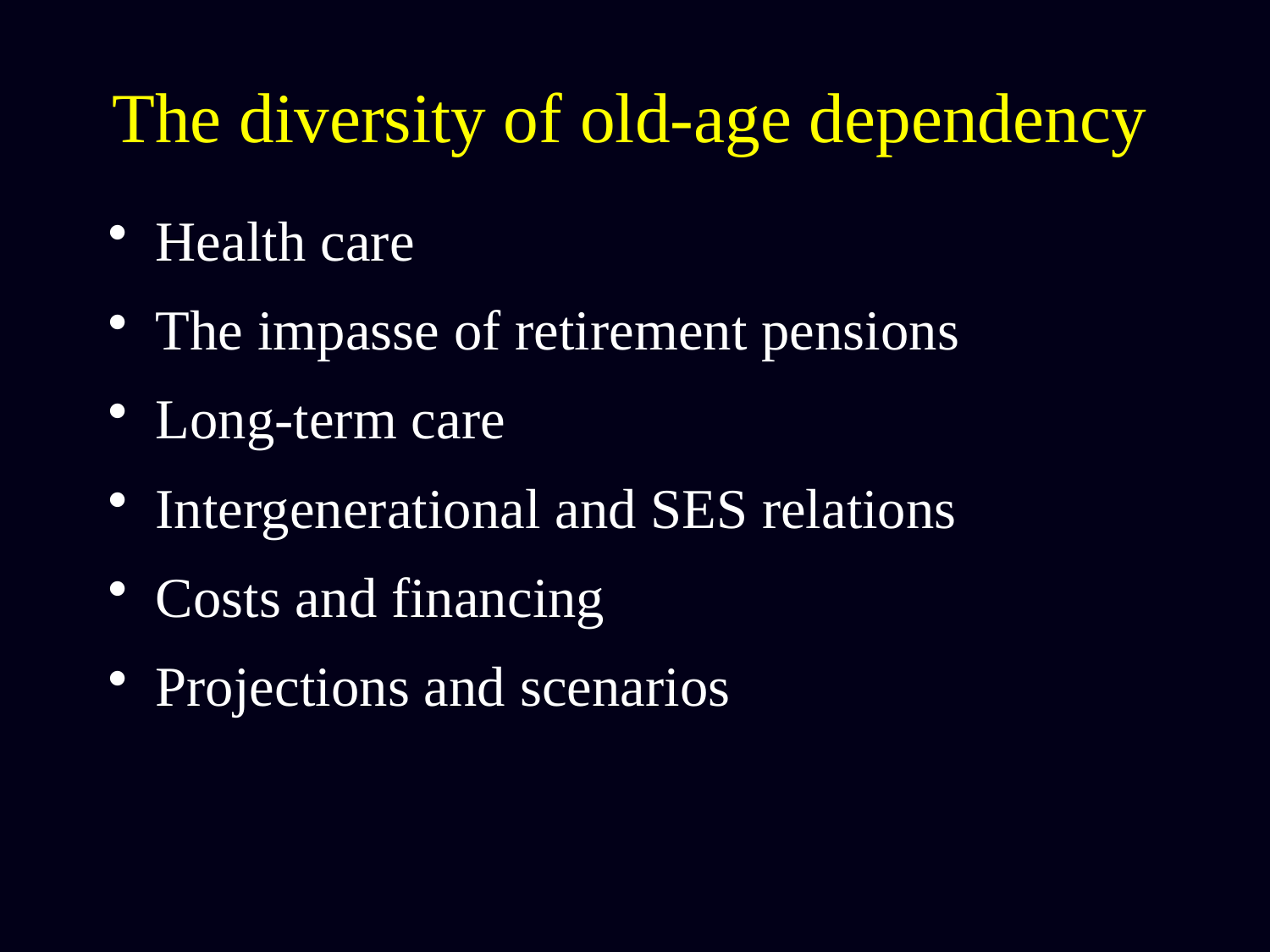

# The diversity of old-age dependency
Health care
The impasse of retirement pensions
Long-term care
Intergenerational and SES relations
Costs and financing
Projections and scenarios